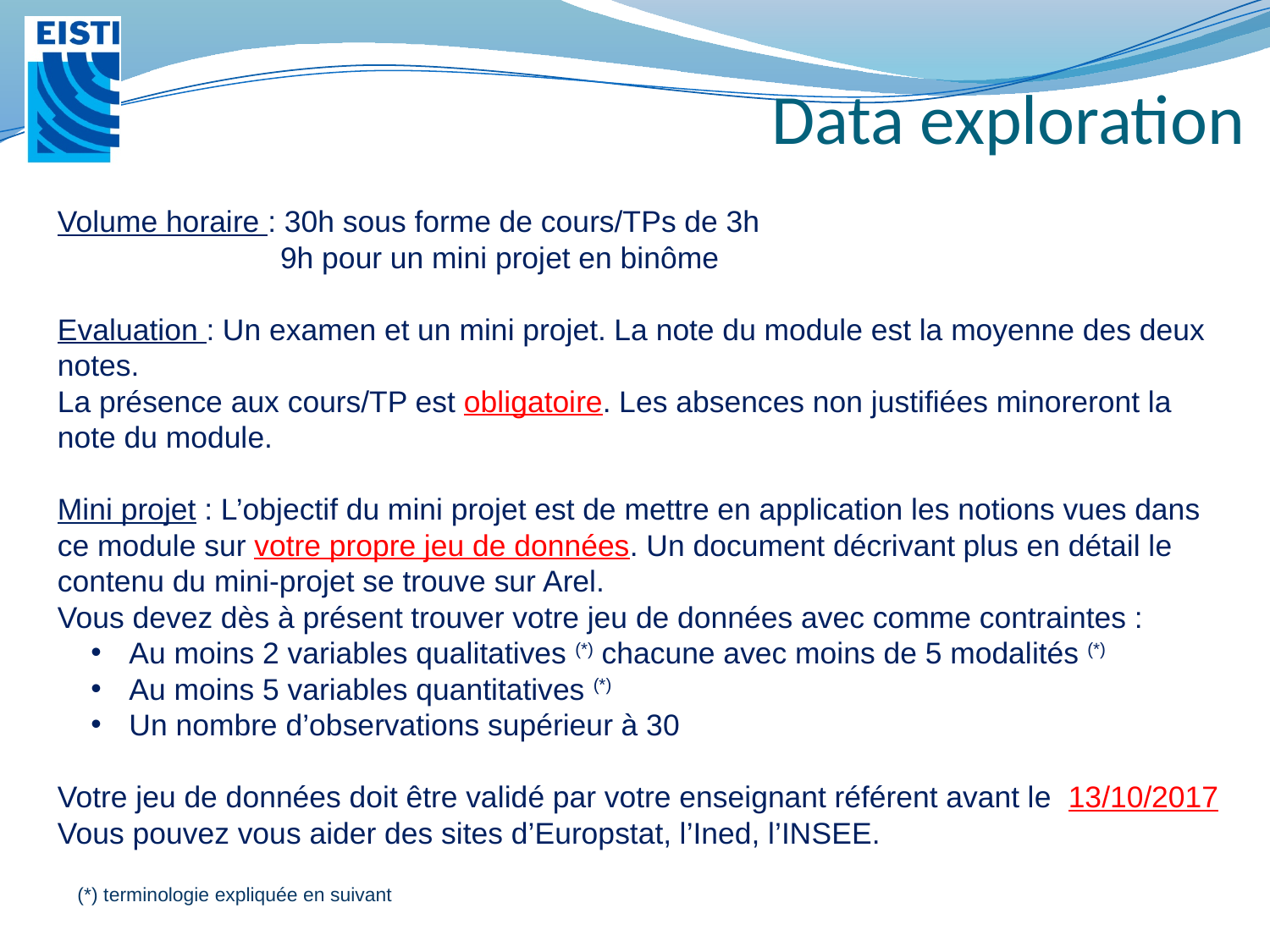

# Data exploration
Volume horaire : 30h sous forme de cours/TPs de 3h
                           9h pour un mini projet en binôme

Evaluation : Un examen et un mini projet. La note du module est la moyenne des deux notes.
La présence aux cours/TP est obligatoire. Les absences non justifiées minoreront la note du module.

Mini projet : L’objectif du mini projet est de mettre en application les notions vues dans ce module sur votre propre jeu de données. Un document décrivant plus en détail le contenu du mini-projet se trouve sur Arel.
Vous devez dès à présent trouver votre jeu de données avec comme contraintes :
 Au moins 2 variables qualitatives (*) chacune avec moins de 5 modalités (*)
 Au moins 5 variables quantitatives (*)
 Un nombre d’observations supérieur à 30

Votre jeu de données doit être validé par votre enseignant référent avant le  13/10/2017
Vous pouvez vous aider des sites d’Europstat, l’Ined, l’INSEE.
(*) terminologie expliquée en suivant